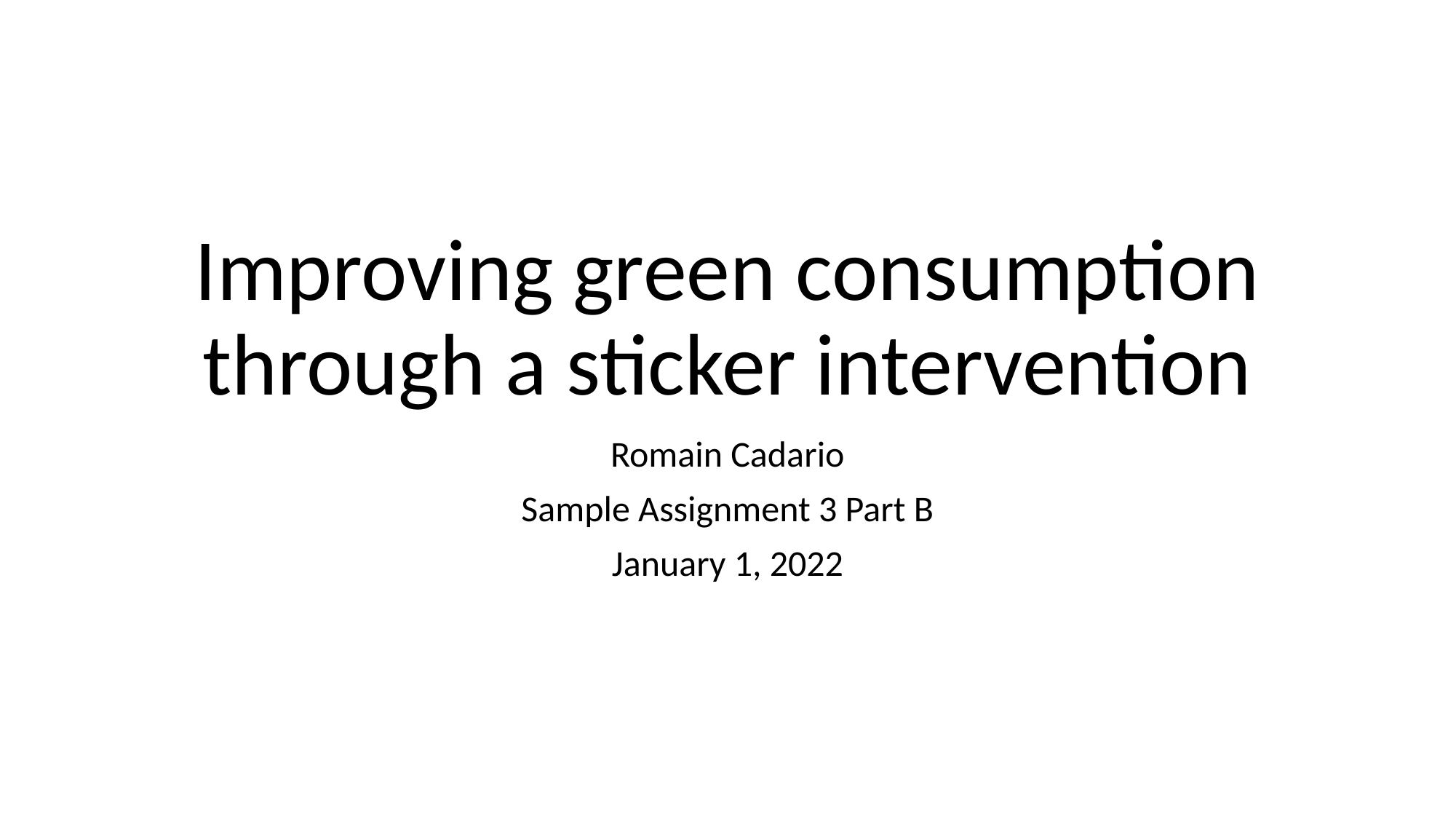

# Improving green consumption through a sticker intervention
Romain Cadario
Sample Assignment 3 Part B
January 1, 2022